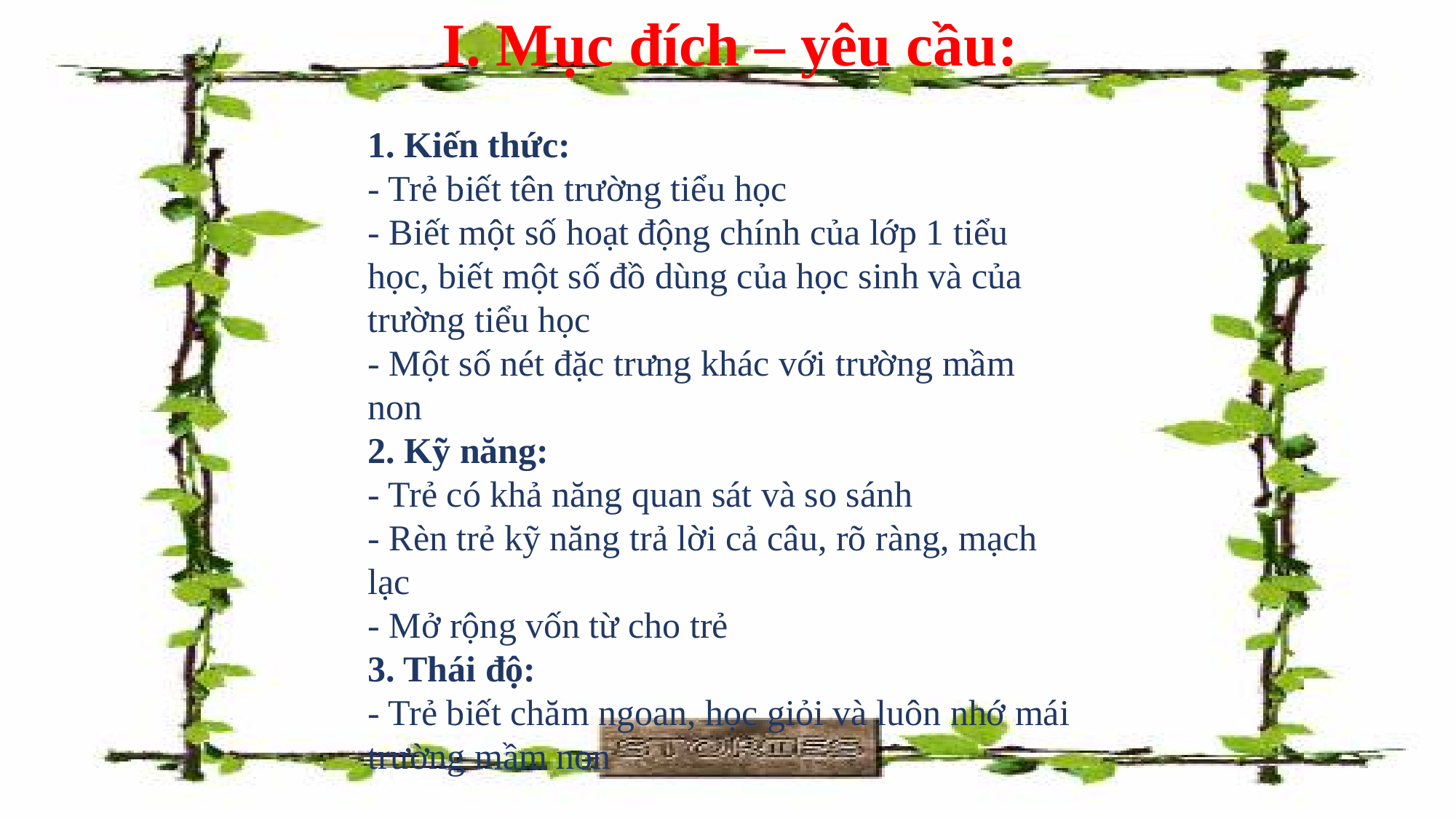

I. Mục đích – yêu cầu:
1. Kiến thức:
- Trẻ biết tên trường tiểu học
- Biết một số hoạt động chính của lớp 1 tiểu học, biết một số đồ dùng của học sinh và của trường tiểu học
- Một số nét đặc trưng khác với trường mầm non
2. Kỹ năng:
- Trẻ có khả năng quan sát và so sánh
- Rèn trẻ kỹ năng trả lời cả câu, rõ ràng, mạch lạc
- Mở rộng vốn từ cho trẻ
3. Thái độ:
- Trẻ biết chăm ngoan, học giỏi và luôn nhớ mái trường mầm non